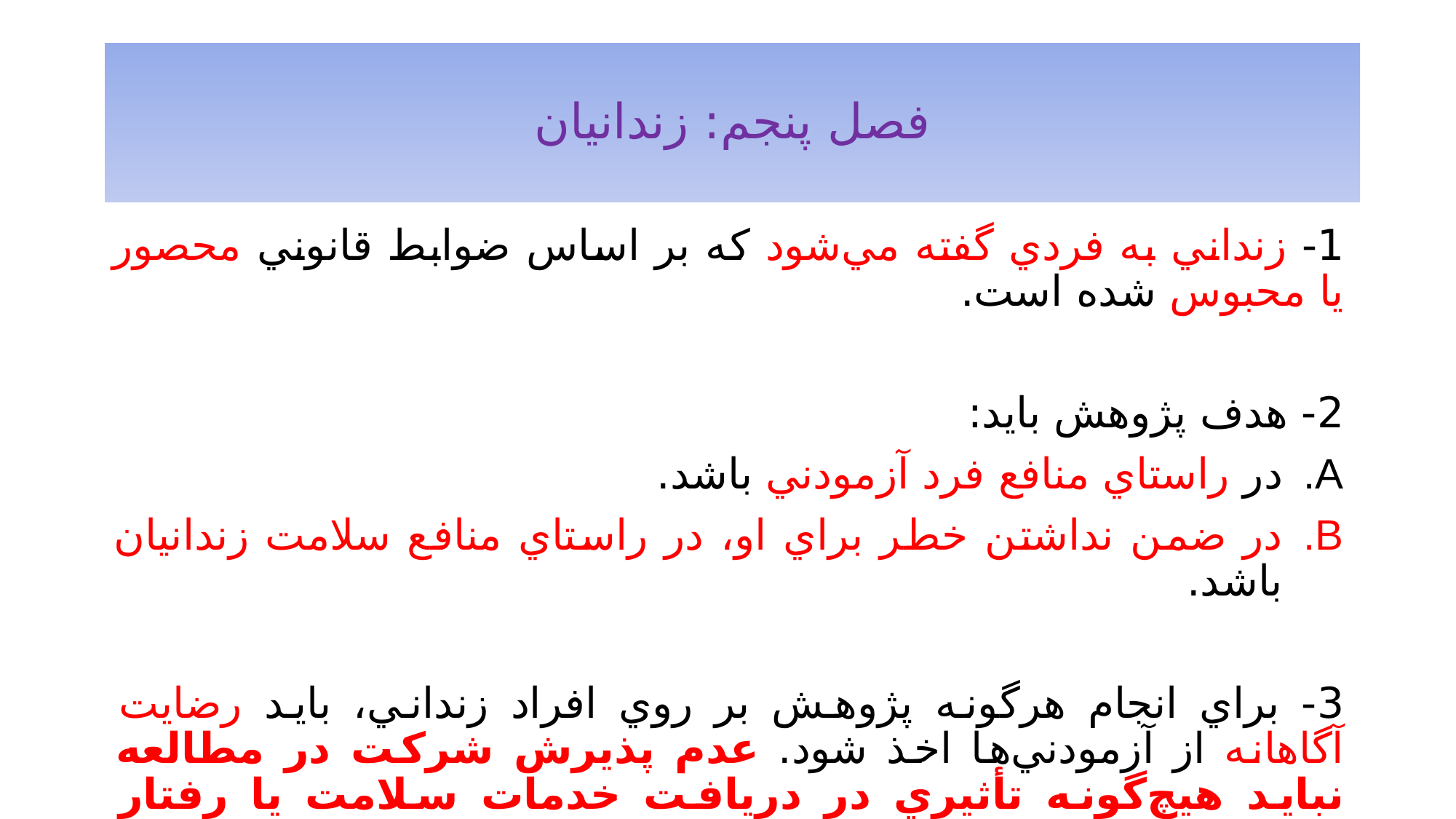

# فصل پنجم: زندانيان
1- زنداني به فردي گفته مي‌شود كه بر اساس ضوابط قانوني محصور يا محبوس شده است.

2- هدف پژوهش بايد:
در راستاي منافع فرد آزمودني باشد.
در ضمن نداشتن خطر براي او، در راستاي منافع سلامت زندانيان باشد.

3- براي انجام هرگونه پژوهش بر روي افراد زنداني، بايد رضايت آگاهانه از آزمودني‌ها اخذ شود. عدم پذيرش شرکت در مطالعه نبايد هيچ‌گونه تأثيري در دريافت خدمات سلامت يا رفتار مسؤولين زندان با زندانيان داشته باشد.